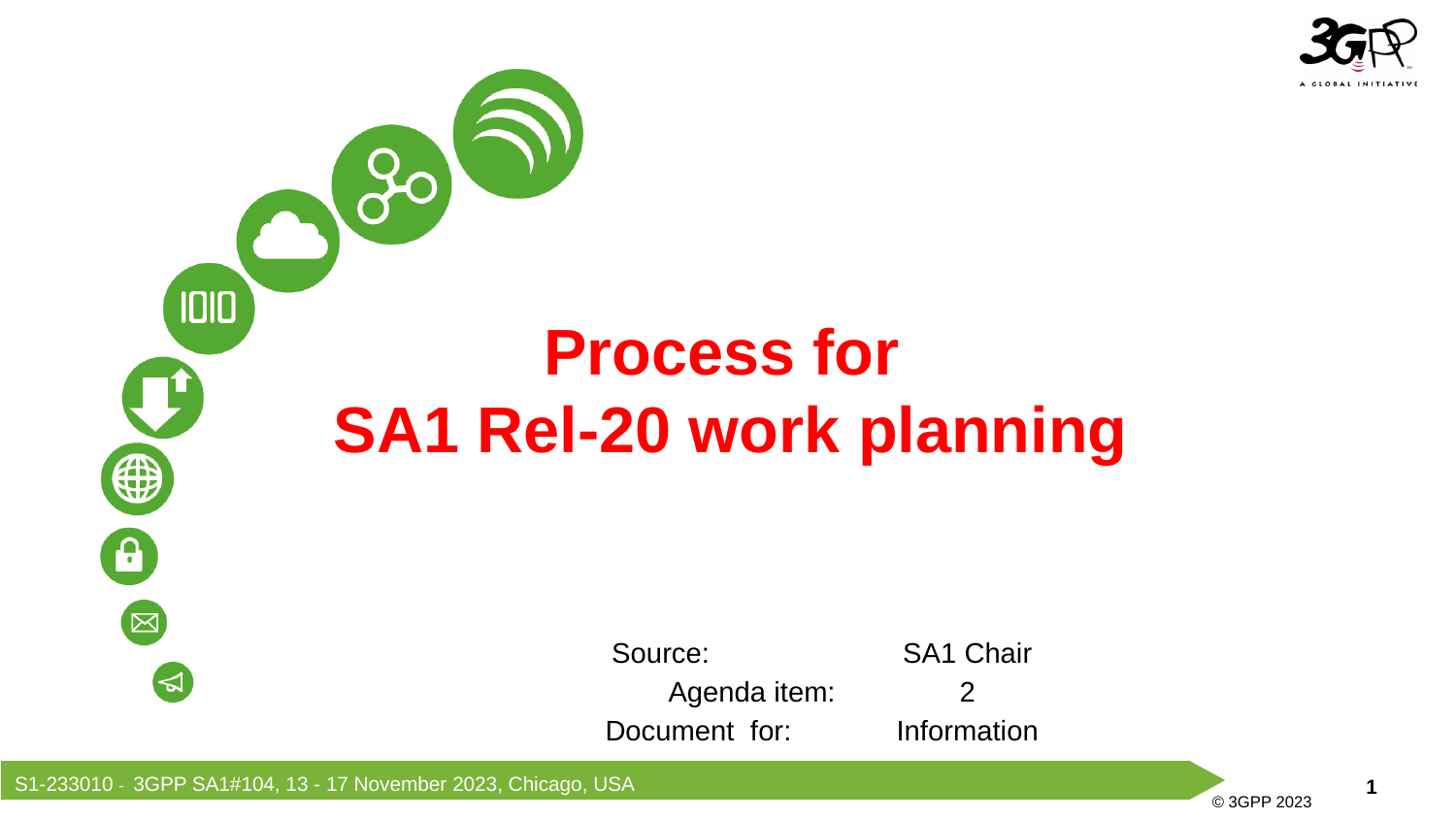

Process for
SA1 Rel-20 work planning
Source: 		SA1 Chair
Agenda item: 	2
Document  for:	Information
S1-233010 -  3GPP SA1#104, 13 - 17 November 2023, Chicago, USA

© 3GPP 2023